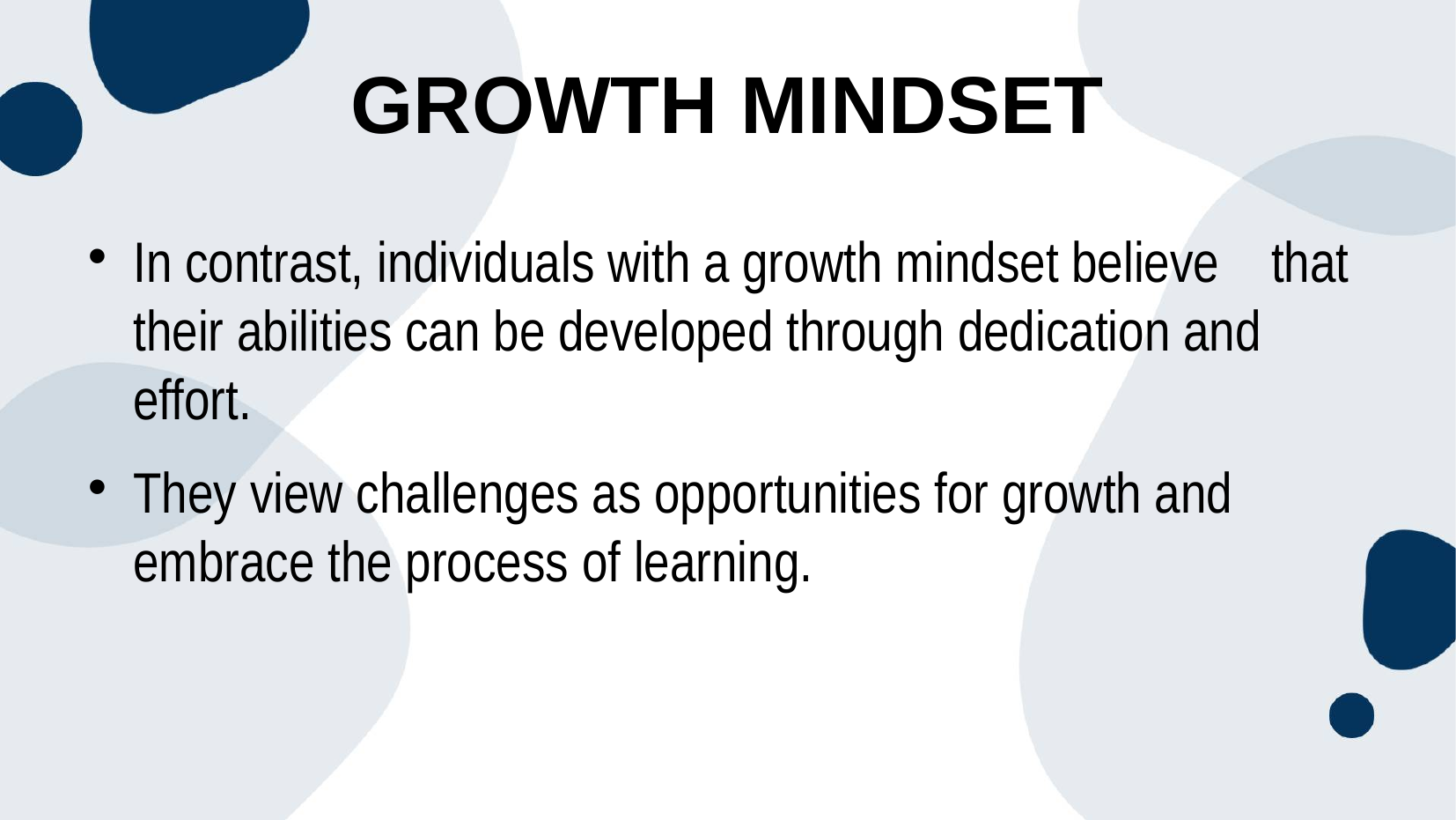

# Growth mindset
In contrast, individuals with a growth mindset believe    that their abilities can be developed through dedication and effort.
They view challenges as opportunities for growth and embrace the process of learning.